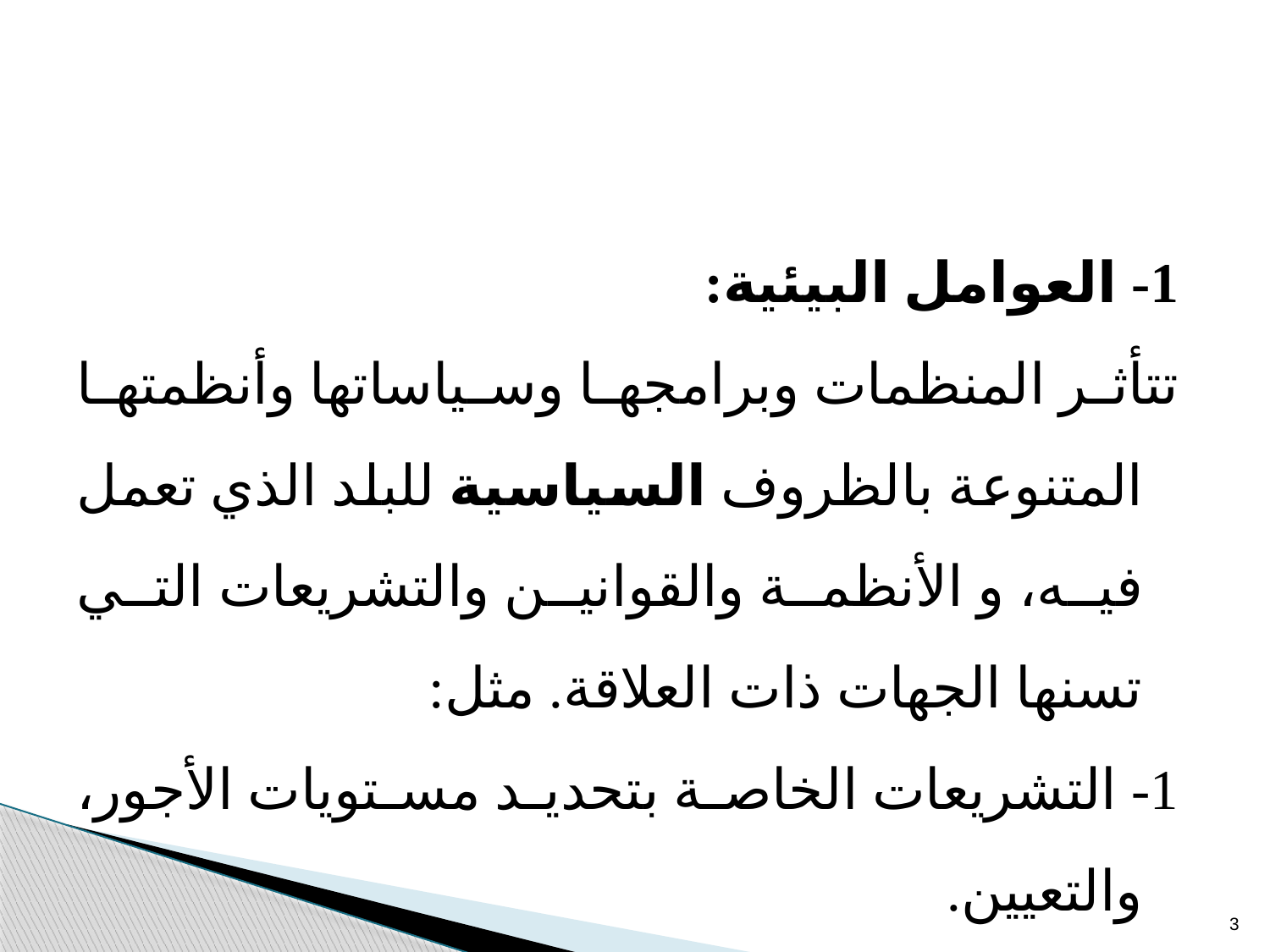

1- العوامل البيئية:
	تتأثر المنظمات وبرامجها وسياساتها وأنظمتها المتنوعة بالظروف السياسية للبلد الذي تعمل فيه، و الأنظمة والقوانين والتشريعات التي تسنها الجهات ذات العلاقة. مثل:
1- التشريعات الخاصة بتحديد مستويات الأجور، والتعيين.
2- تعليمات الأمن الصناعي وغيرها.
3